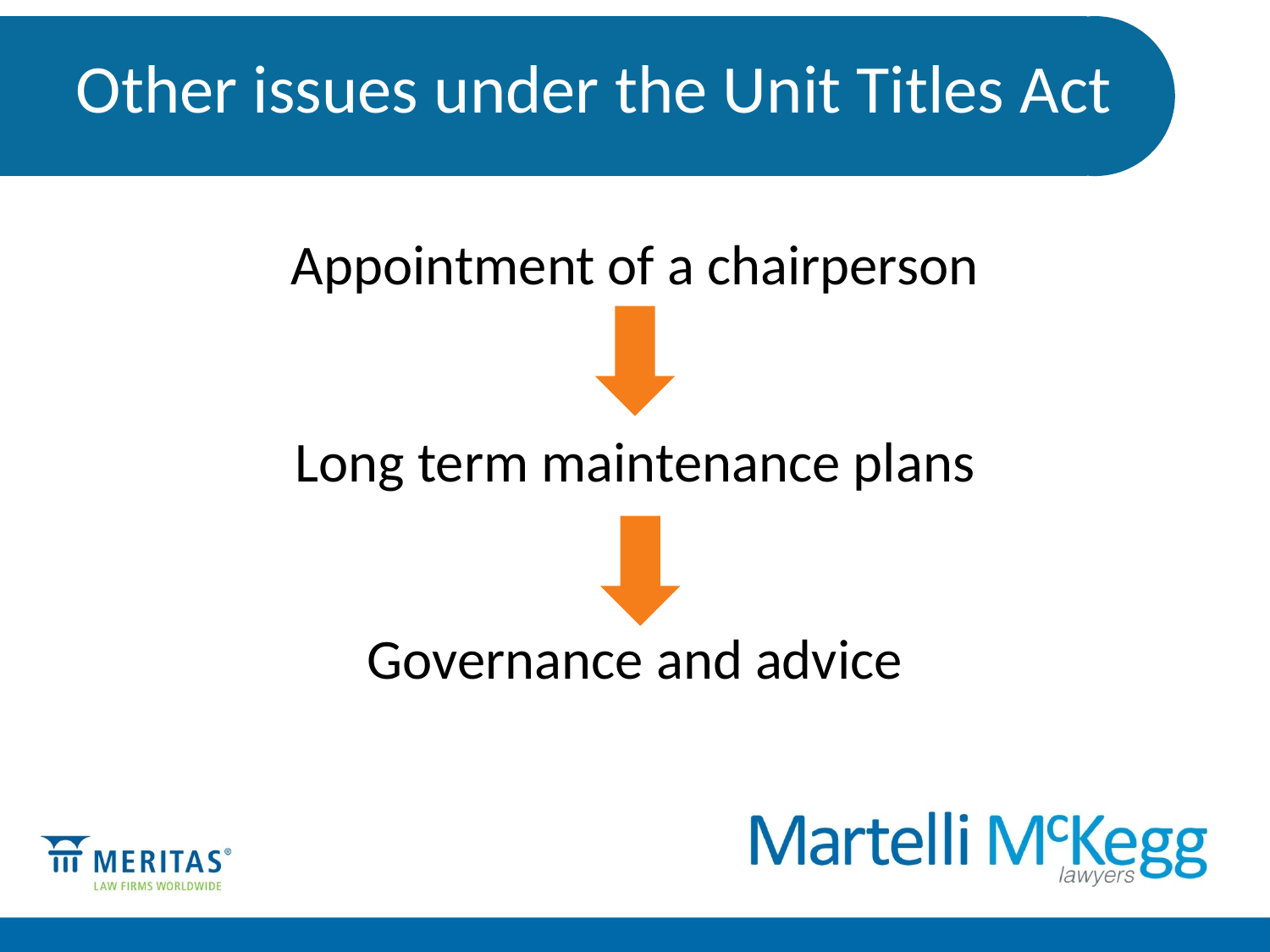

# Other issues under the Unit Titles Act
Appointment of a chairperson

Long term maintenance plans

Governance and advice